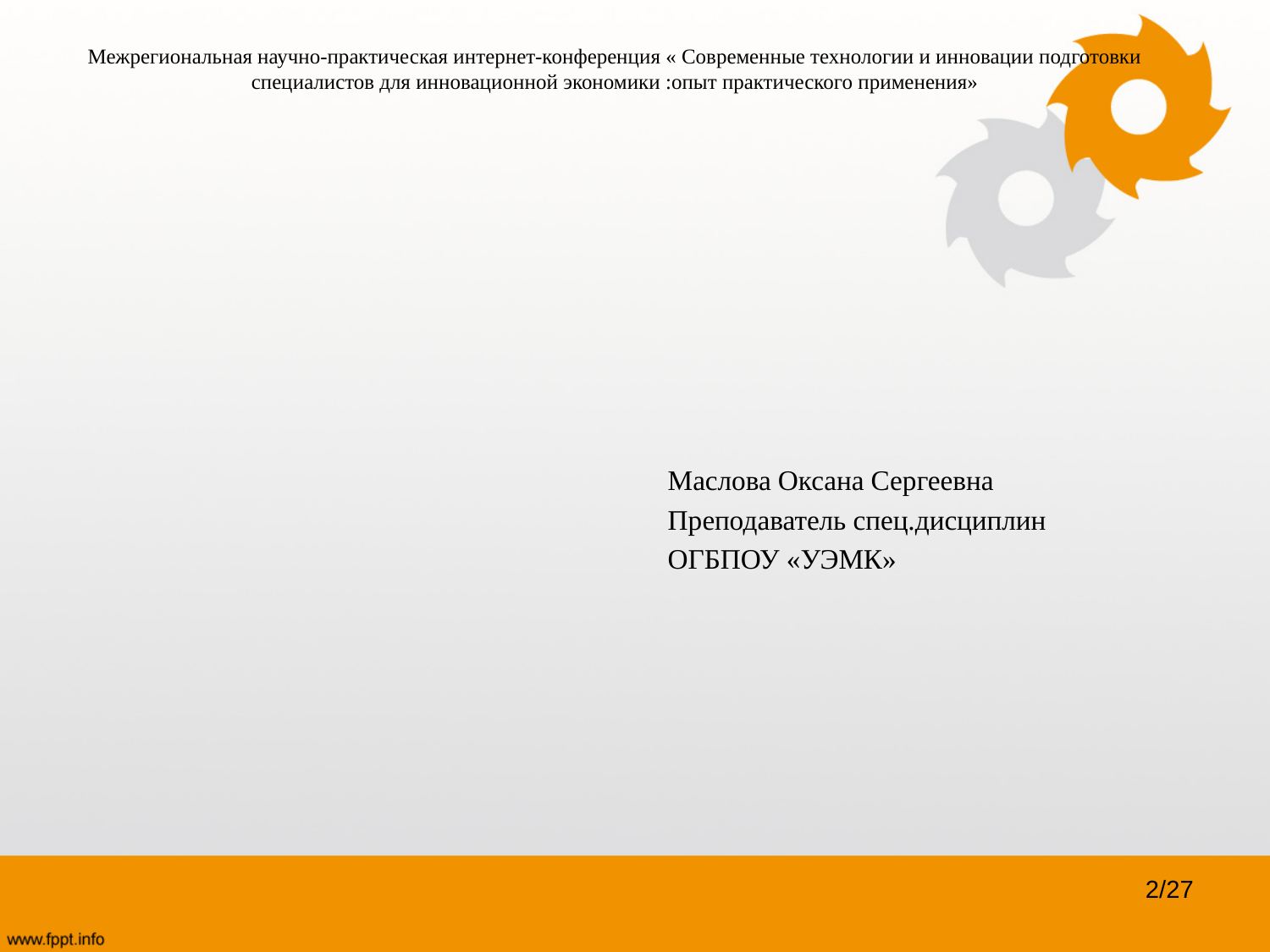

Межрегиональная научно-практическая интернет-конференция « Современные технологии и инновации подготовки специалистов для инновационной экономики :опыт практического применения»
Маслова Оксана Сергеевна
Преподаватель спец.дисциплин
ОГБПОУ «УЭМК»
2/27